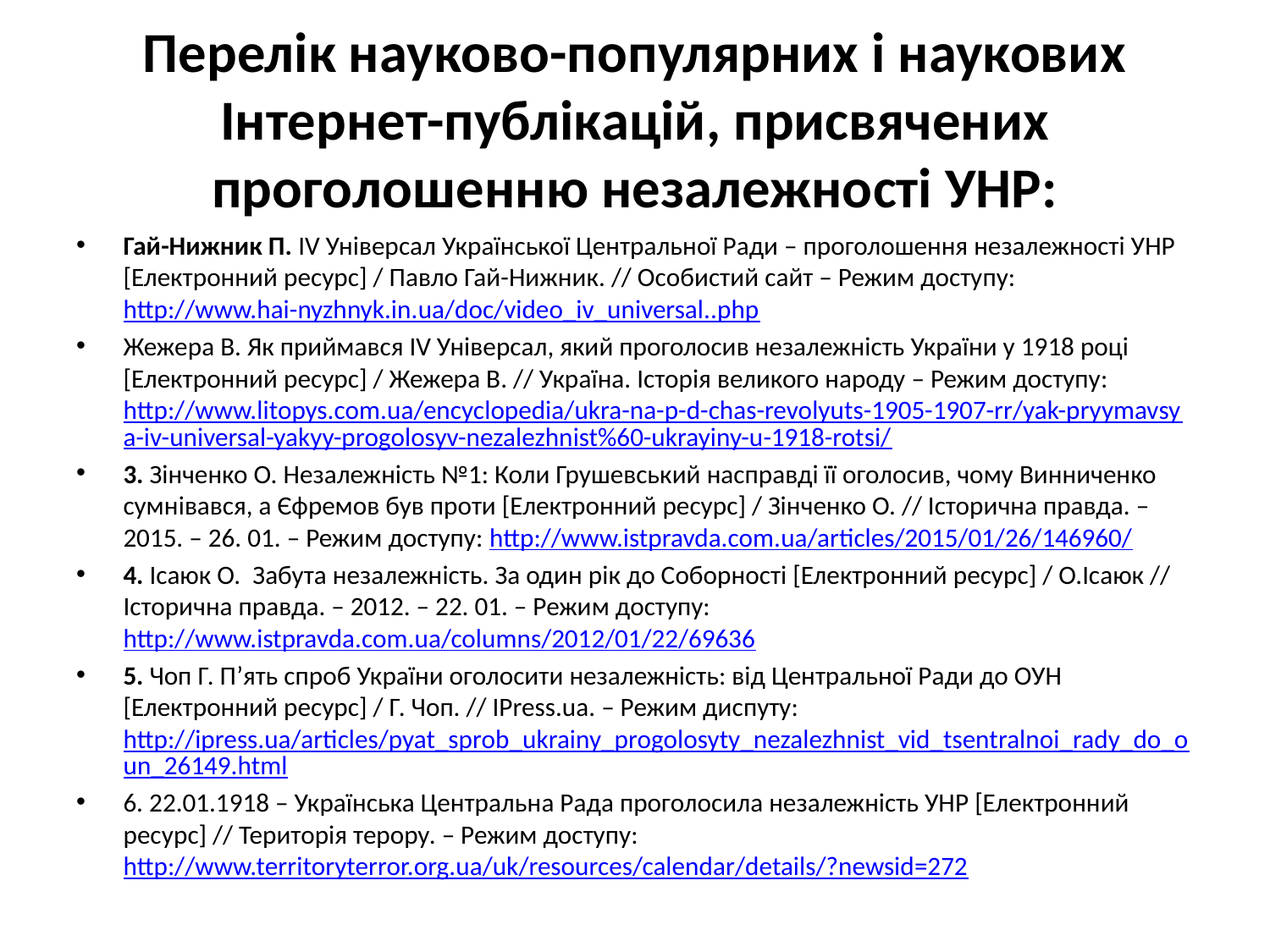

# Перелік науково-популярних і наукових Інтернет-публікацій, присвячених проголошенню незалежності УНР:
Гай-Нижник П. ІV Універсал Української Центральної Ради – проголошення незалежності УНР [Електронний ресурс] / Павло Гай-Нижник. // Особистий сайт – Режим доступу: http://www.hai-nyzhnyk.in.ua/doc/video_iv_universal..php
Жежера В. Як приймався ІV Універсал, який проголосив незалежність України у 1918 році [Електронний ресурс] / Жежера В. // Україна. Історія великого народу – Режим доступу: http://www.litopys.com.ua/encyclopedia/ukra-na-p-d-chas-revolyuts-1905-1907-rr/yak-pryymavsya-iv-universal-yakyy-progolosyv-nezalezhnist%60-ukrayiny-u-1918-rotsi/
3. Зінченко О. Незалежність №1: Коли Грушевський насправді її оголосив, чому Винниченко  сумнівався, а Єфремов був проти [Електронний ресурс] / Зінченко О. // Історична правда. – 2015. – 26. 01. – Режим доступу: http://www.istpravda.com.ua/articles/2015/01/26/146960/
4. Ісаюк О.  Забута незалежність. За один рік до Соборності [Електронний ресурс] / О.Ісаюк // Історична правда. – 2012. – 22. 01. – Режим доступу: http://www.istpravda.com.ua/columns/2012/01/22/69636
5. Чоп Г. П’ять спроб України оголосити незалежність: від Центральної Ради до ОУН [Електронний ресурс] / Г. Чоп. // IPress.ua. – Режим диспуту: http://ipress.ua/articles/pyat_sprob_ukrainy_progolosyty_nezalezhnist_vid_tsentralnoi_rady_do_oun_26149.html
6. 22.01.1918 – Українська Центральна Рада проголосила незалежність УНР [Електронний ресурс] // Територія терору. – Режим доступу: http://www.territoryterror.org.ua/uk/resources/calendar/details/?newsid=272